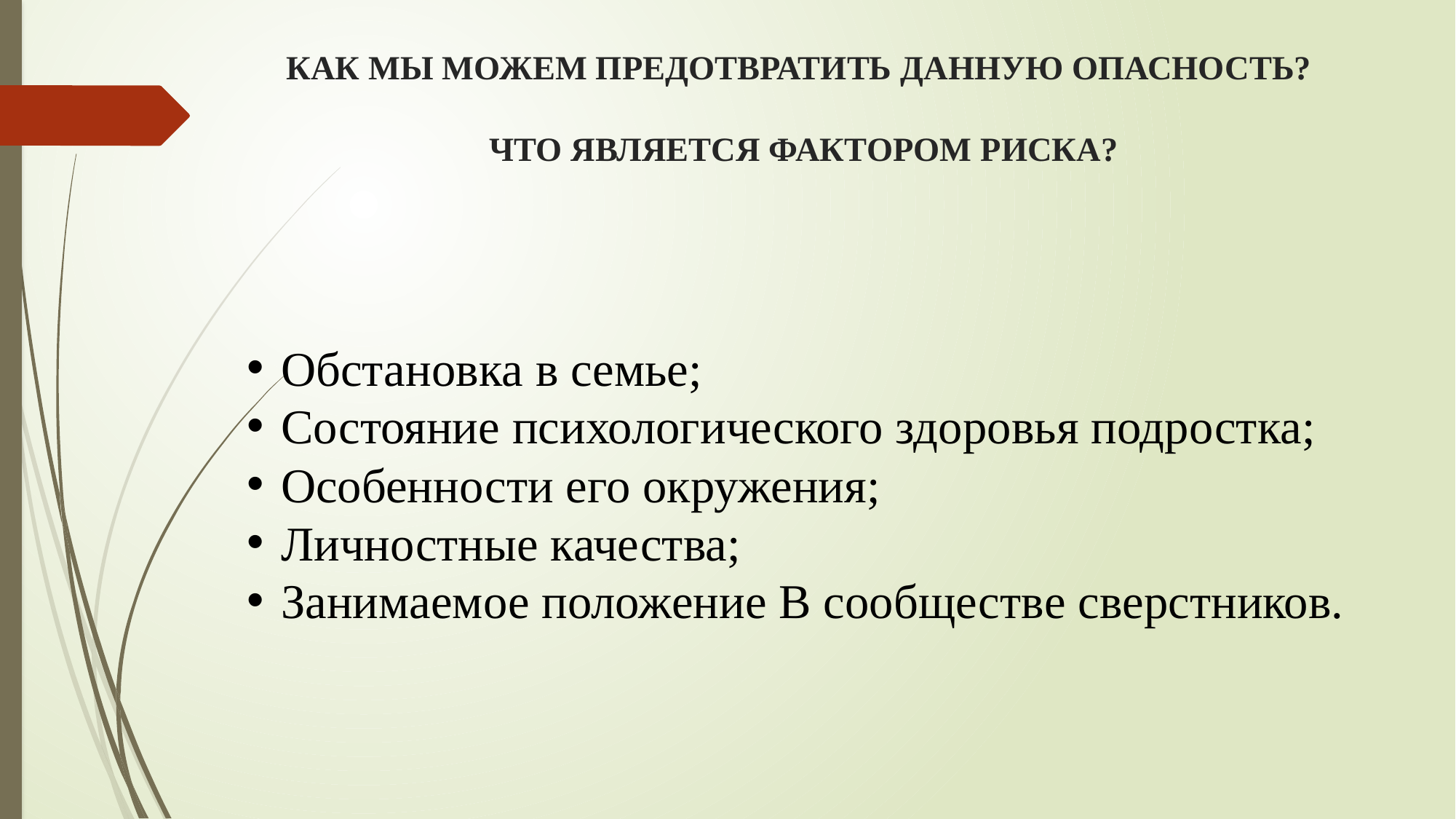

# КАК МЫ МОЖЕМ ПРЕДОТВРАТИТЬ ДАННУЮ ОПАСНОСТЬ? ЧТО ЯВЛЯЕТСЯ ФАКТОРОМ РИСКА?
Обстановка в семье;
Состояние психологического здоровья подростка;
Особенности его окружения;
Личностные качества;
Занимаемое положение В сообществе сверстников.